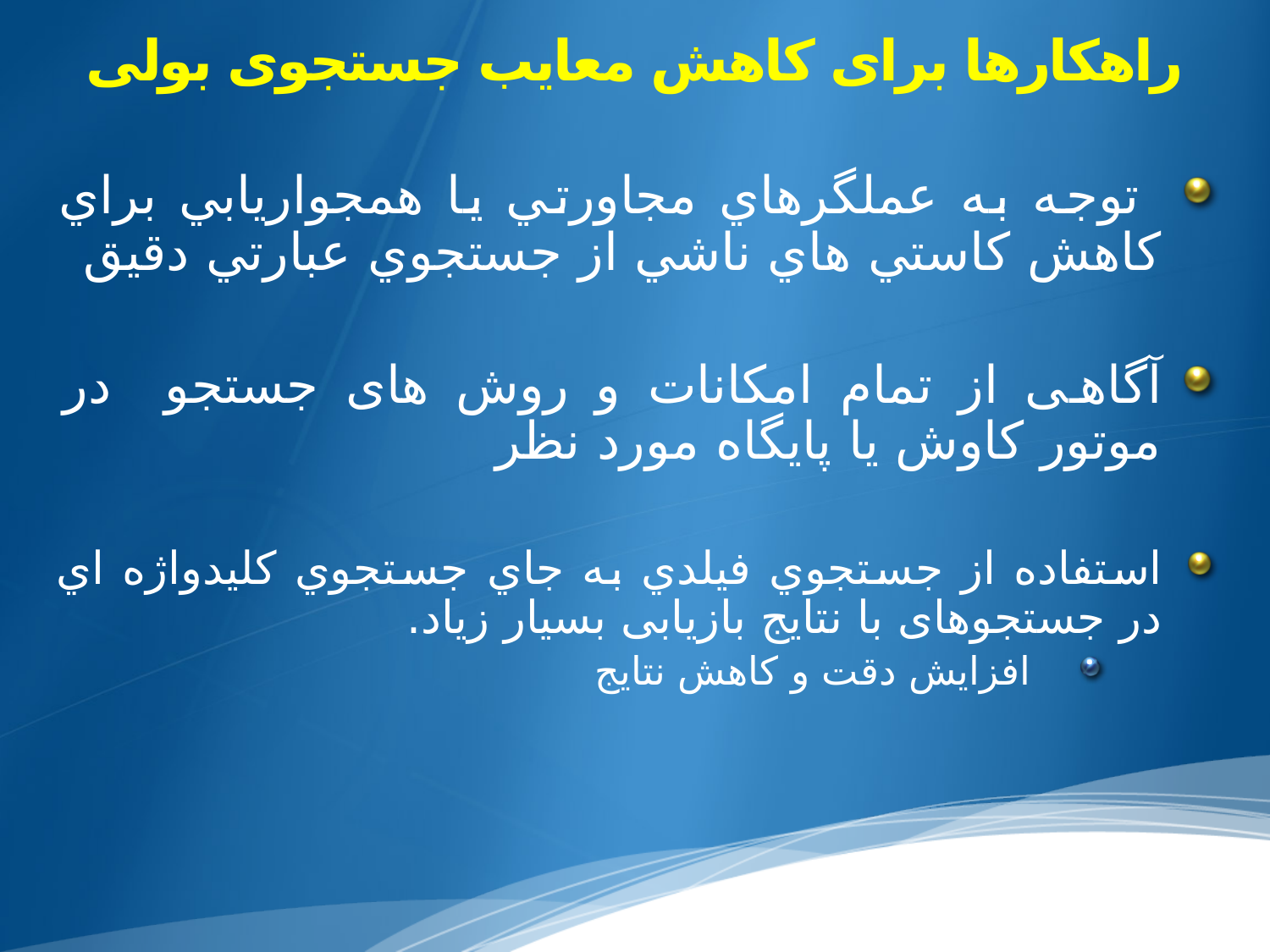

# راهکارها برای کاهش معایب جستجوی بولی
 توجه به عملگرهاي مجاورتي يا همجواريابي براي کاهش کاستي هاي ناشي از جستجوي عبارتي دقيق

آگاهی از تمام امکانات و روش های جستجو  در موتور کاوش یا پایگاه مورد نظر

استفاده از جستجوي فيلدي به جاي جستجوي کليدواژه اي در جستجوهای با نتایج بازیابی بسیار زیاد.
 افزایش دقت و کاهش نتایج